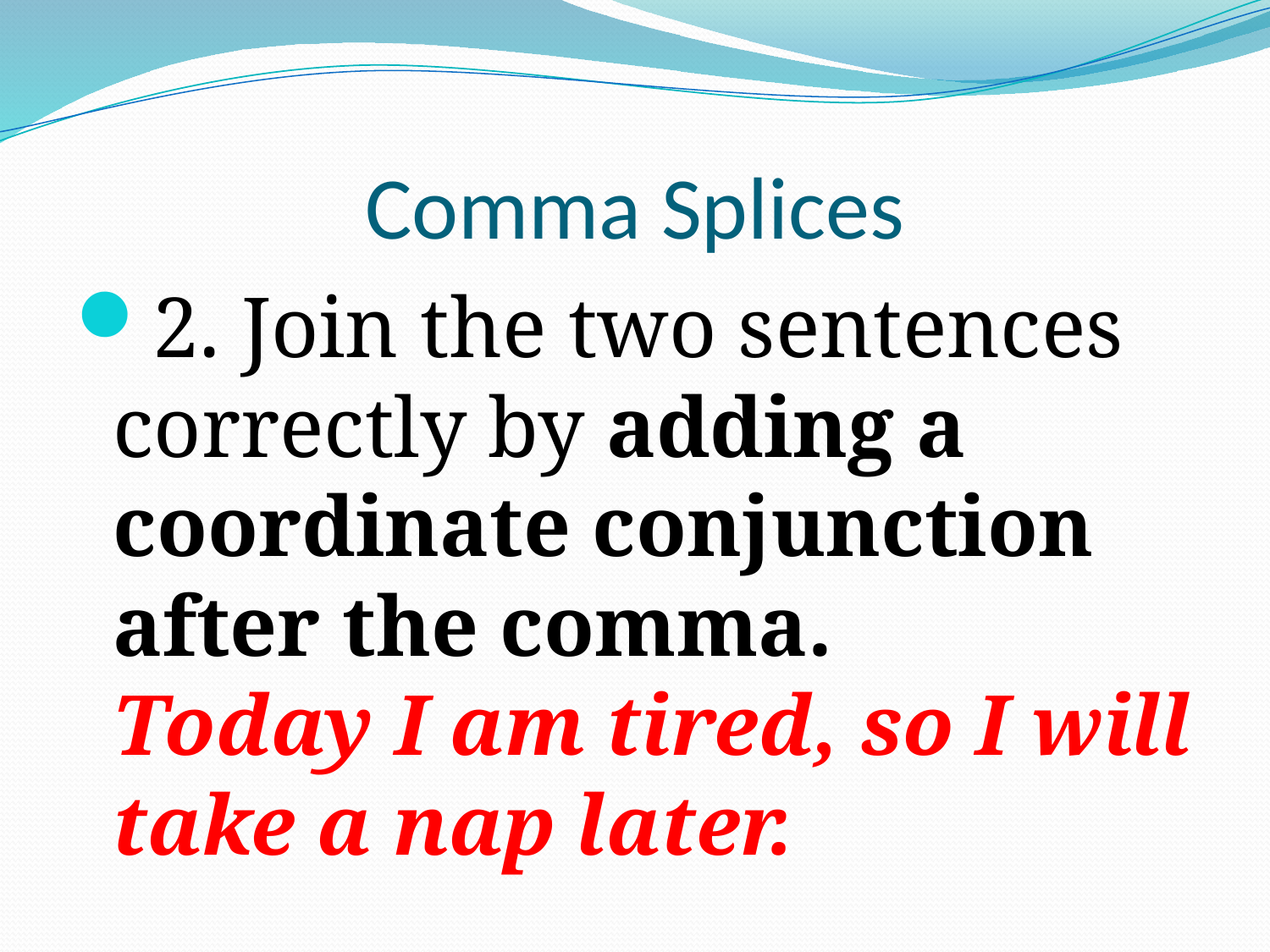

# Comma Splices
2. Join the two sentences correctly by adding a coordinate conjunction after the comma.
Today I am tired, so I will take a nap later.